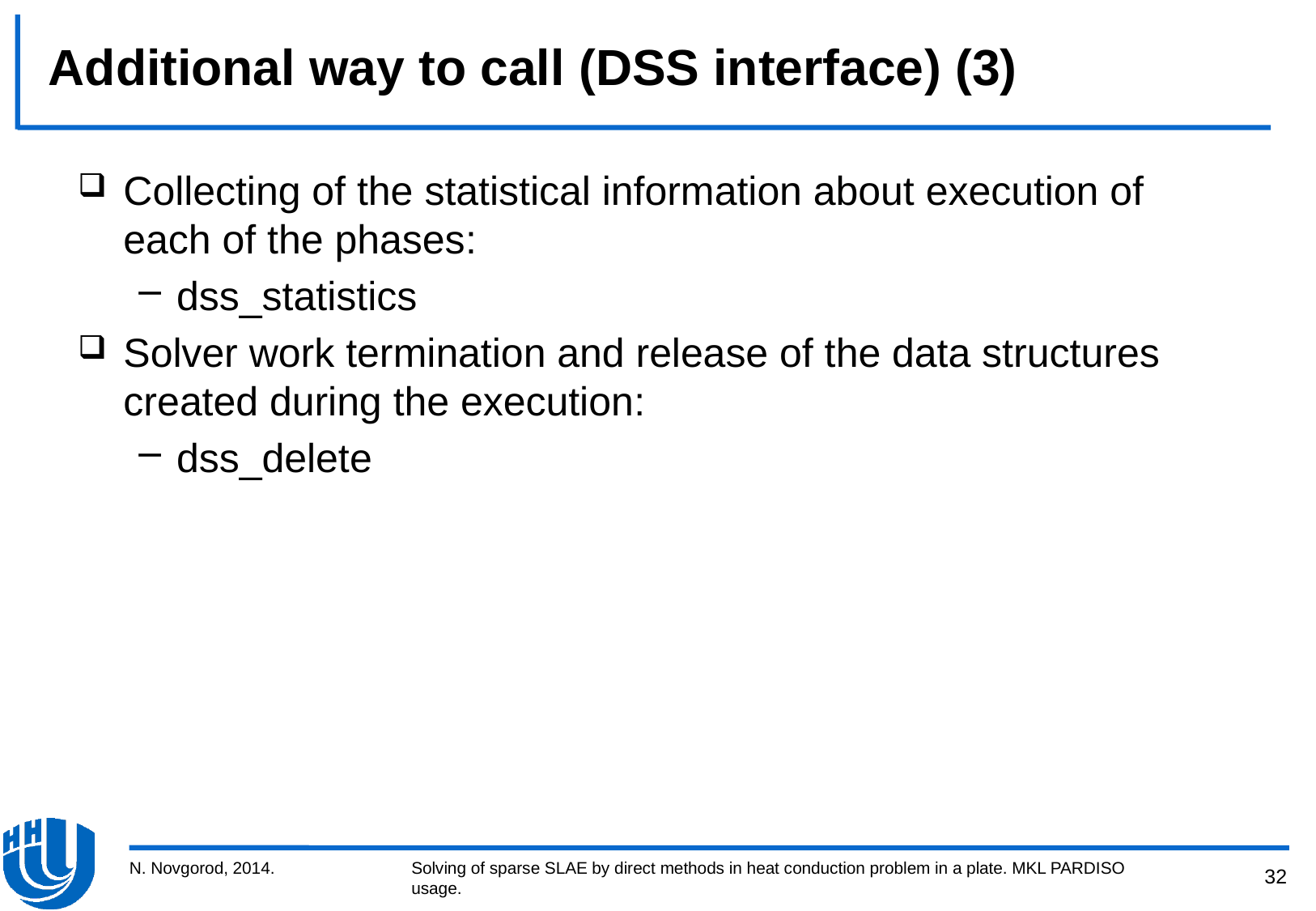

# Additional way to call (DSS interface) (3)
Collecting of the statistical information about execution of each of the phases:
dss_statistics
Solver work termination and release of the data structures created during the execution:
dss_delete
N. Novgorod, 2014.
Solving of sparse SLAE by direct methods in heat conduction problem in a plate. MKL PARDISO usage.